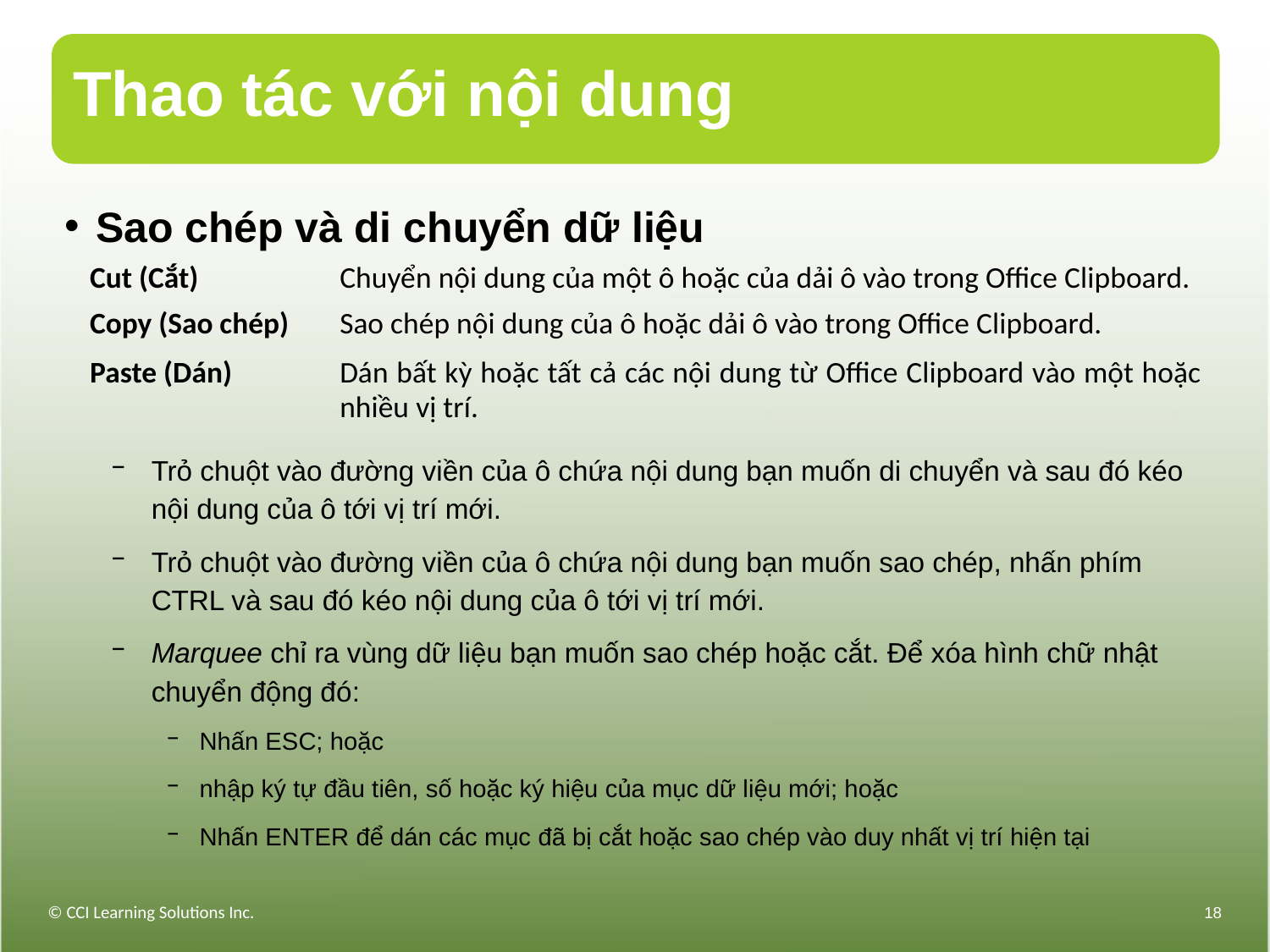

# Thao tác với nội dung
Sao chép và di chuyển dữ liệu

Trỏ chuột vào đường viền của ô chứa nội dung bạn muốn di chuyển và sau đó kéo nội dung của ô tới vị trí mới.
Trỏ chuột vào đường viền của ô chứa nội dung bạn muốn sao chép, nhấn phím CTRL và sau đó kéo nội dung của ô tới vị trí mới.
Marquee chỉ ra vùng dữ liệu bạn muốn sao chép hoặc cắt. Để xóa hình chữ nhật chuyển động đó:
Nhấn ESC; hoặc
nhập ký tự đầu tiên, số hoặc ký hiệu của mục dữ liệu mới; hoặc
Nhấn ENTER để dán các mục đã bị cắt hoặc sao chép vào duy nhất vị trí hiện tại
| Cut (Cắt) | Chuyển nội dung của một ô hoặc của dải ô vào trong Office Clipboard. |
| --- | --- |
| Copy (Sao chép) | Sao chép nội dung của ô hoặc dải ô vào trong Office Clipboard. |
| Paste (Dán) | Dán bất kỳ hoặc tất cả các nội dung từ Office Clipboard vào một hoặc nhiều vị trí. |
© CCI Learning Solutions Inc.
18